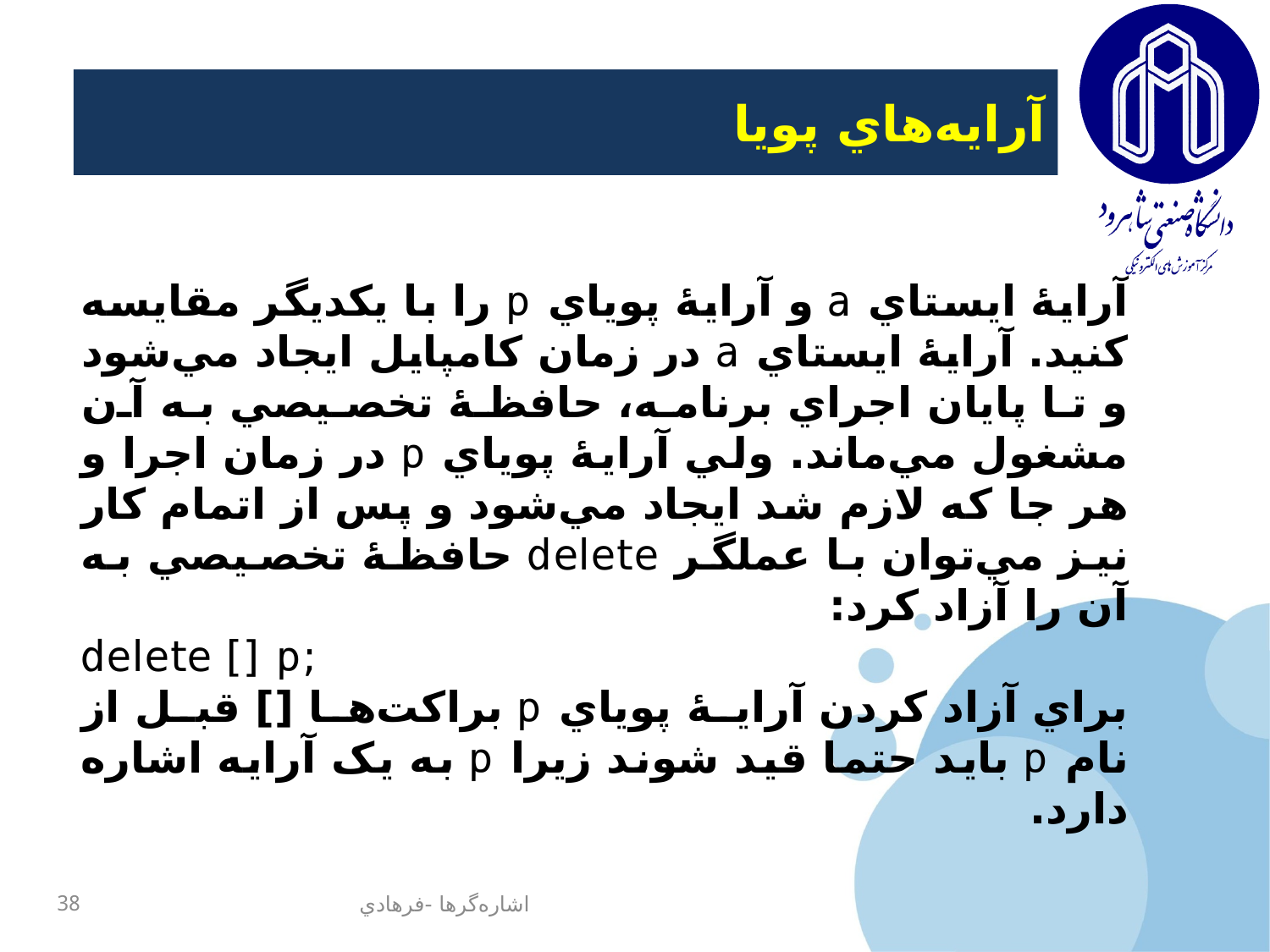

# آرايه‌هاي‌ پويا
آرايۀ ايستاي a و آرايۀ پوياي p را با يکديگر مقايسه کنيد. آرايۀ ايستاي a در زمان کامپايل ايجاد مي‌شود و تا پايان اجراي برنامه، حافظۀ تخصيصي به آن مشغول مي‌ماند. ولي آرايۀ پوياي p در زمان اجرا و هر جا که لازم شد ايجاد مي‌شود و پس از اتمام کار نيز مي‌توان با عملگر delete حافظۀ تخصيصي به آن را آزاد کرد:
delete [] p;
براي آزاد کردن آرايۀ پوياي p براکت‌ها [] قبل از نام p بايد حتما قيد شوند زيرا p به يک آرايه اشاره دارد.
38
اشاره‌گرها -فرهادي